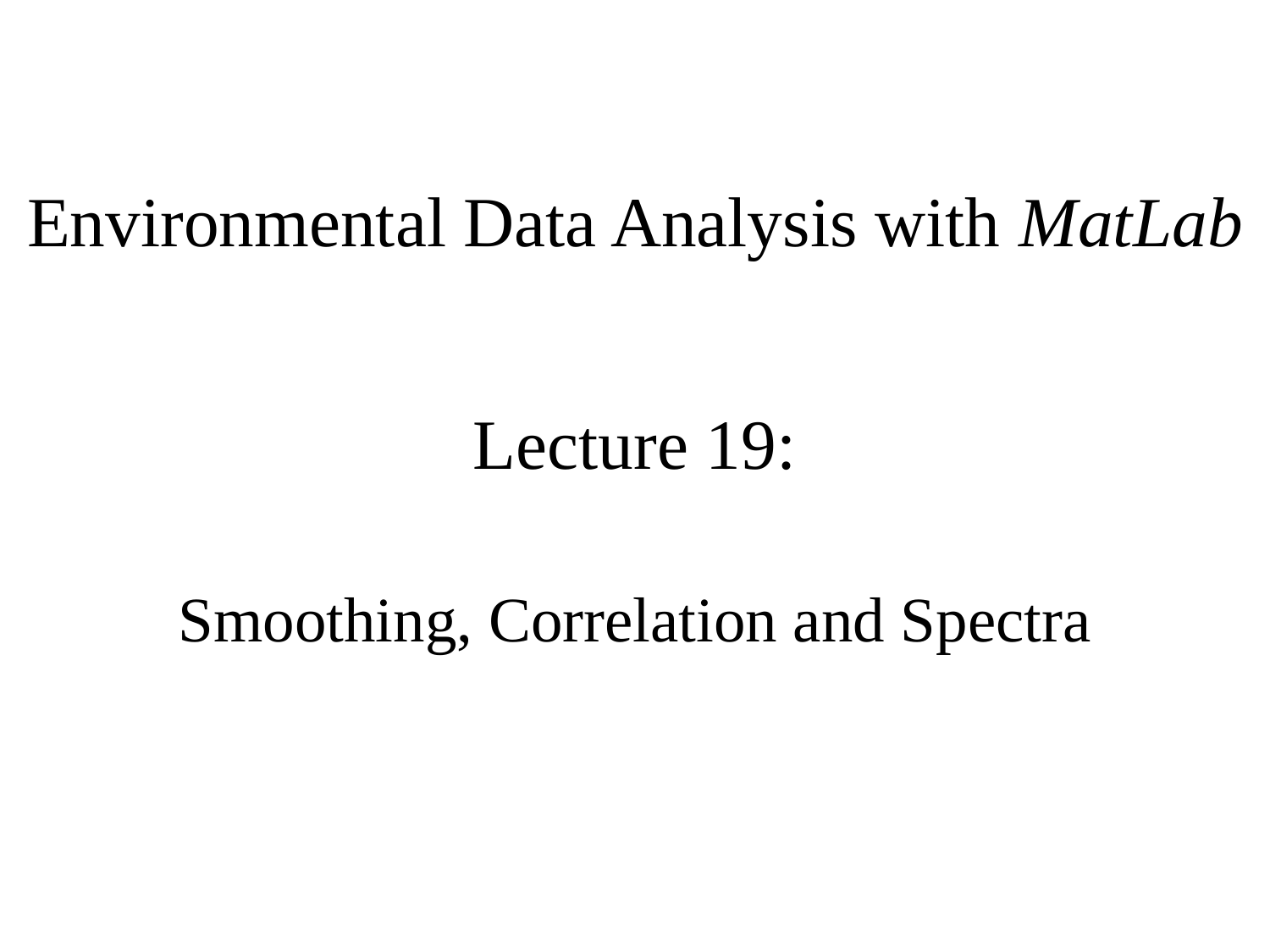

Environmental Data Analysis with MatLab
Lecture 19:

Smoothing, Correlation and Spectra